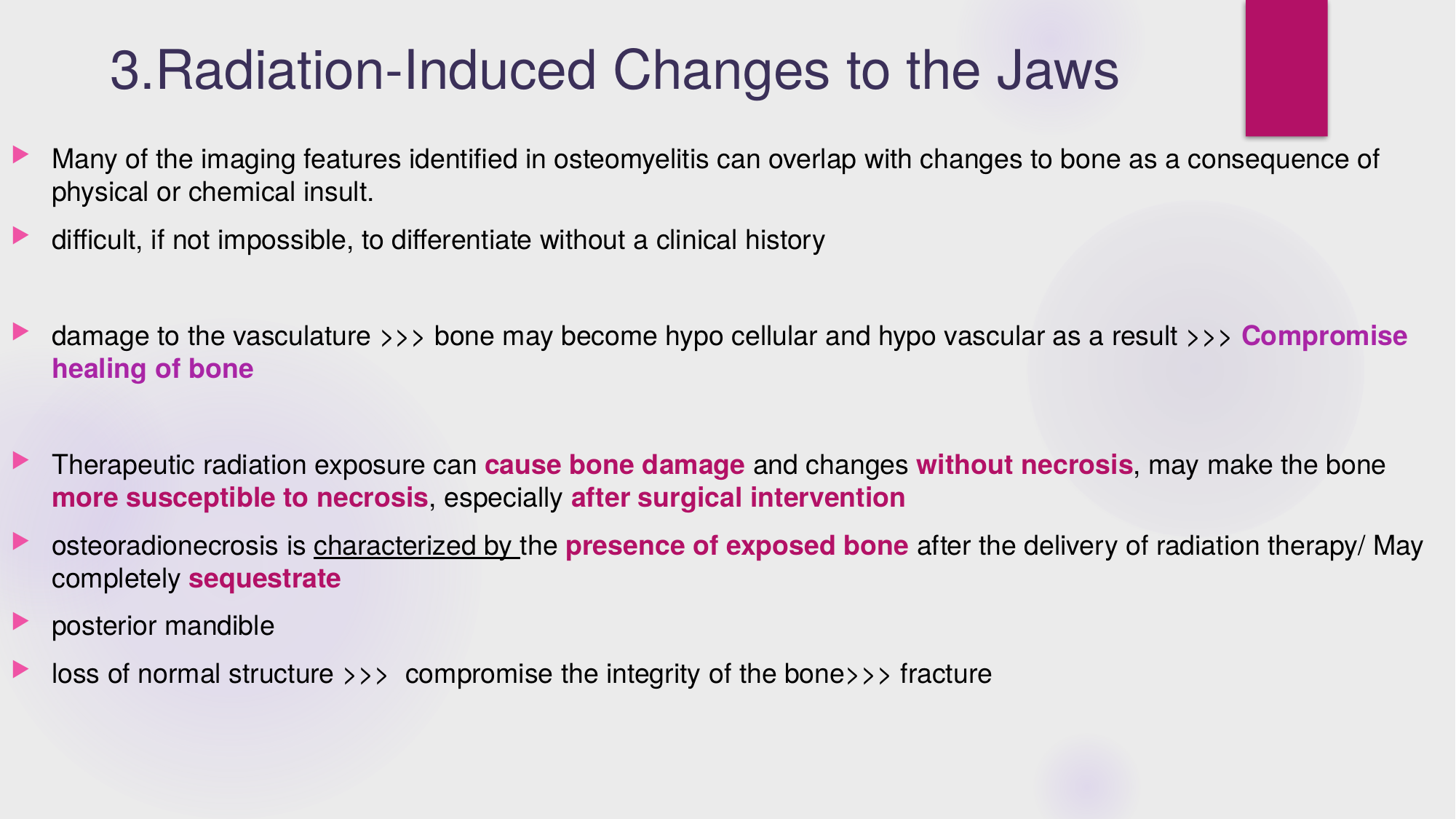

# 3.Radiation-Induced Changes to the Jaws
Many of the imaging features identified in osteomyelitis can overlap with changes to bone as a consequence of physical or chemical insult.
difficult, if not impossible, to differentiate without a clinical history

damage to the vasculature >>> bone may become hypo cellular and hypo vascular as a result >>> Compromise healing of bone

Therapeutic radiation exposure can cause bone damage and changes without necrosis, may make the bone more susceptible to necrosis, especially after surgical intervention
osteoradionecrosis is characterized by the presence of exposed bone after the delivery of radiation therapy/ May completely sequestrate
posterior mandible
loss of normal structure >>>  compromise the integrity of the bone>>> fracture